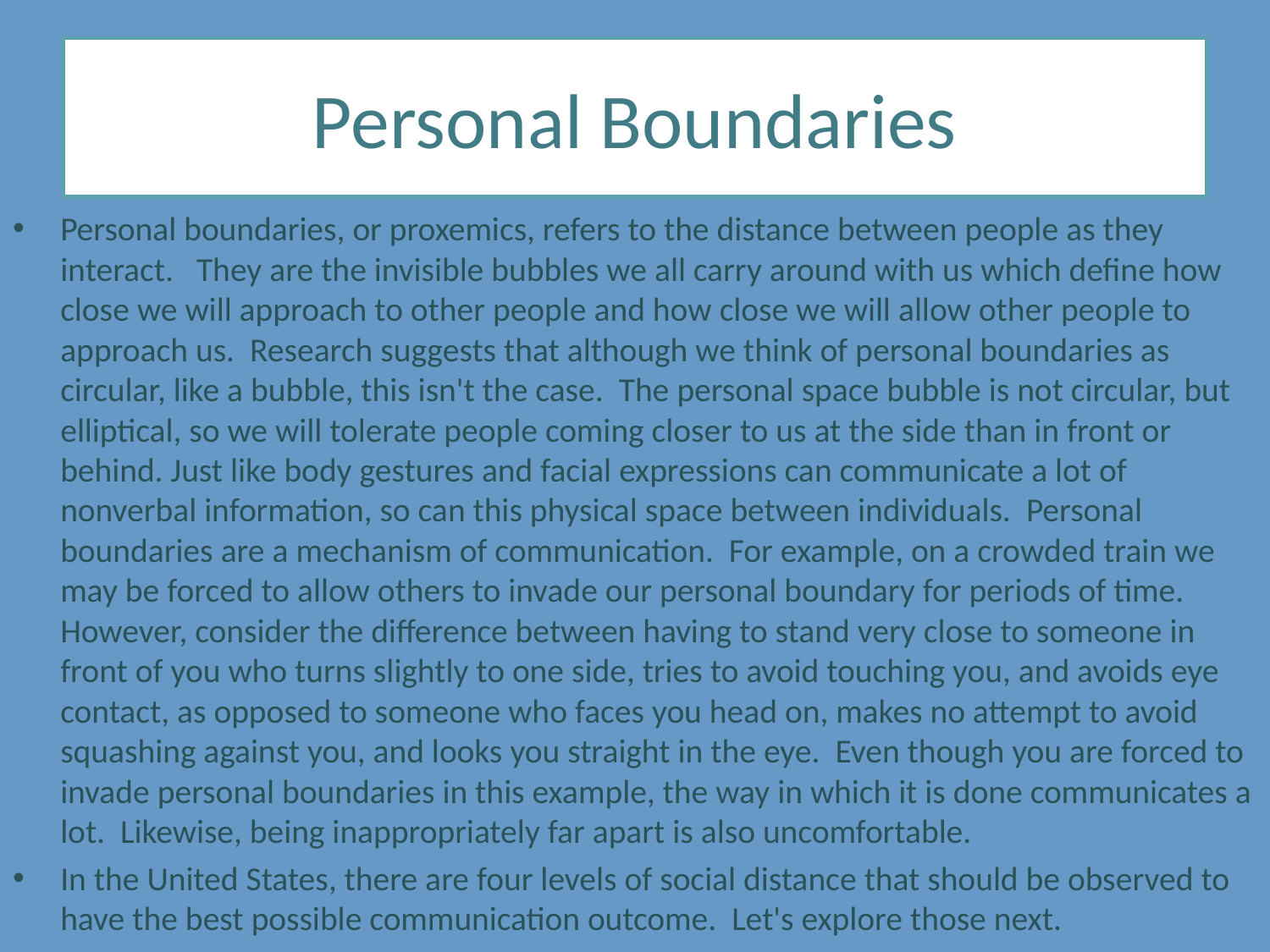

# Personal Boundaries
Personal boundaries, or proxemics, refers to the distance between people as they interact.   They are the invisible bubbles we all carry around with us which define how close we will approach to other people and how close we will allow other people to approach us.  Research suggests that although we think of personal boundaries as circular, like a bubble, this isn't the case.  The personal space bubble is not circular, but elliptical, so we will tolerate people coming closer to us at the side than in front or behind. Just like body gestures and facial expressions can communicate a lot of nonverbal information, so can this physical space between individuals.  Personal boundaries are a mechanism of communication.  For example, on a crowded train we may be forced to allow others to invade our personal boundary for periods of time. However, consider the difference between having to stand very close to someone in front of you who turns slightly to one side, tries to avoid touching you, and avoids eye contact, as opposed to someone who faces you head on, makes no attempt to avoid squashing against you, and looks you straight in the eye.  Even though you are forced to invade personal boundaries in this example, the way in which it is done communicates a lot.  Likewise, being inappropriately far apart is also uncomfortable.
In the United States, there are four levels of social distance that should be observed to have the best possible communication outcome.  Let's explore those next.